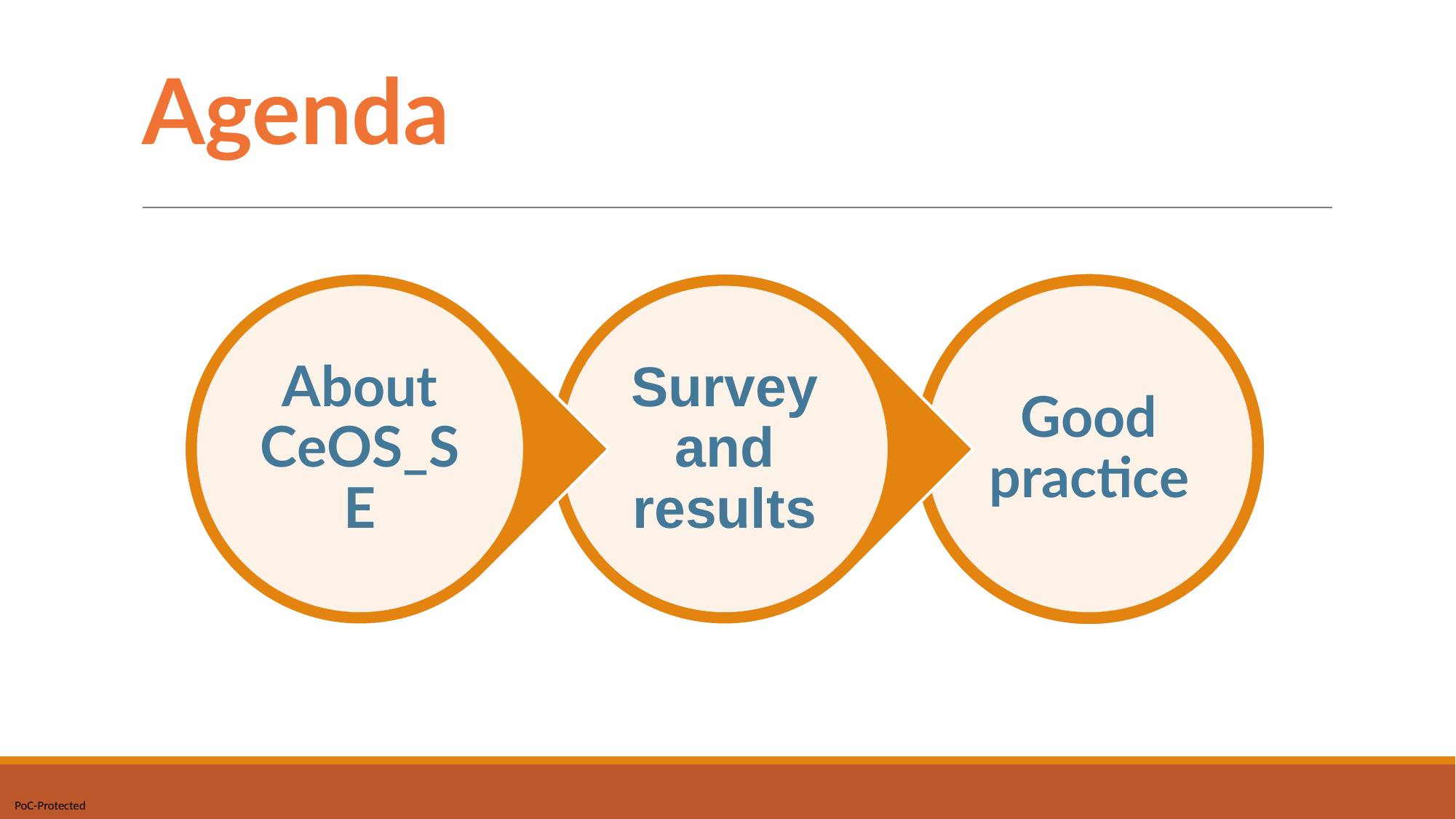

# Agenda

About CeOS_SE
Survey and results
Good practice